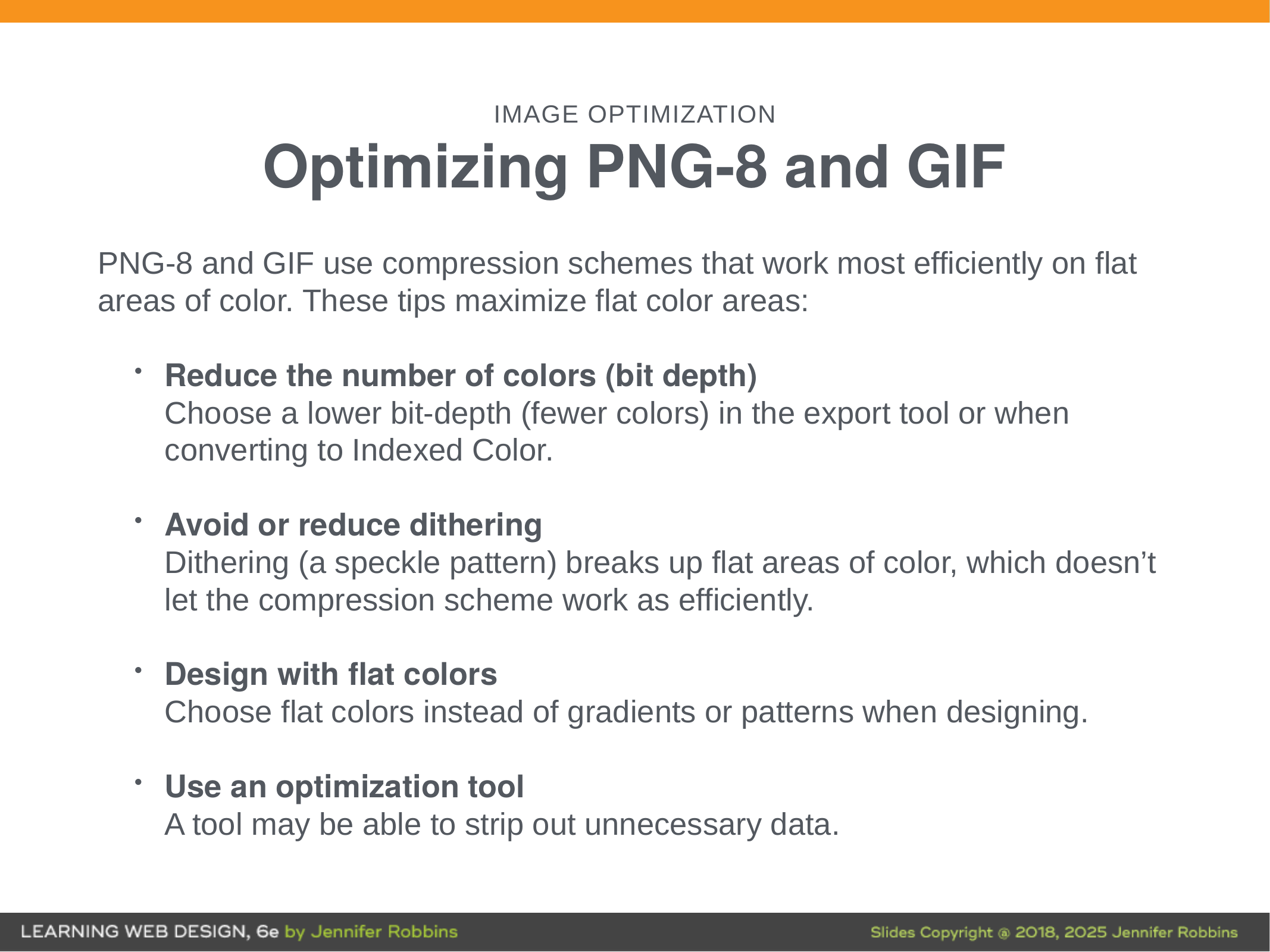

# IMAGE OPTIMIZATION
Optimizing PNG-8 and GIF
PNG-8 and GIF use compression schemes that work most efficiently on flat areas of color. These tips maximize flat color areas:
Reduce the number of colors (bit depth)
Choose a lower bit-depth (fewer colors) in the export tool or when converting to Indexed Color.
Avoid or reduce dithering
Dithering (a speckle pattern) breaks up flat areas of color, which doesn’t let the compression scheme work as efficiently.
Design with flat colors
Choose flat colors instead of gradients or patterns when designing.
Use an optimization tool
A tool may be able to strip out unnecessary data.